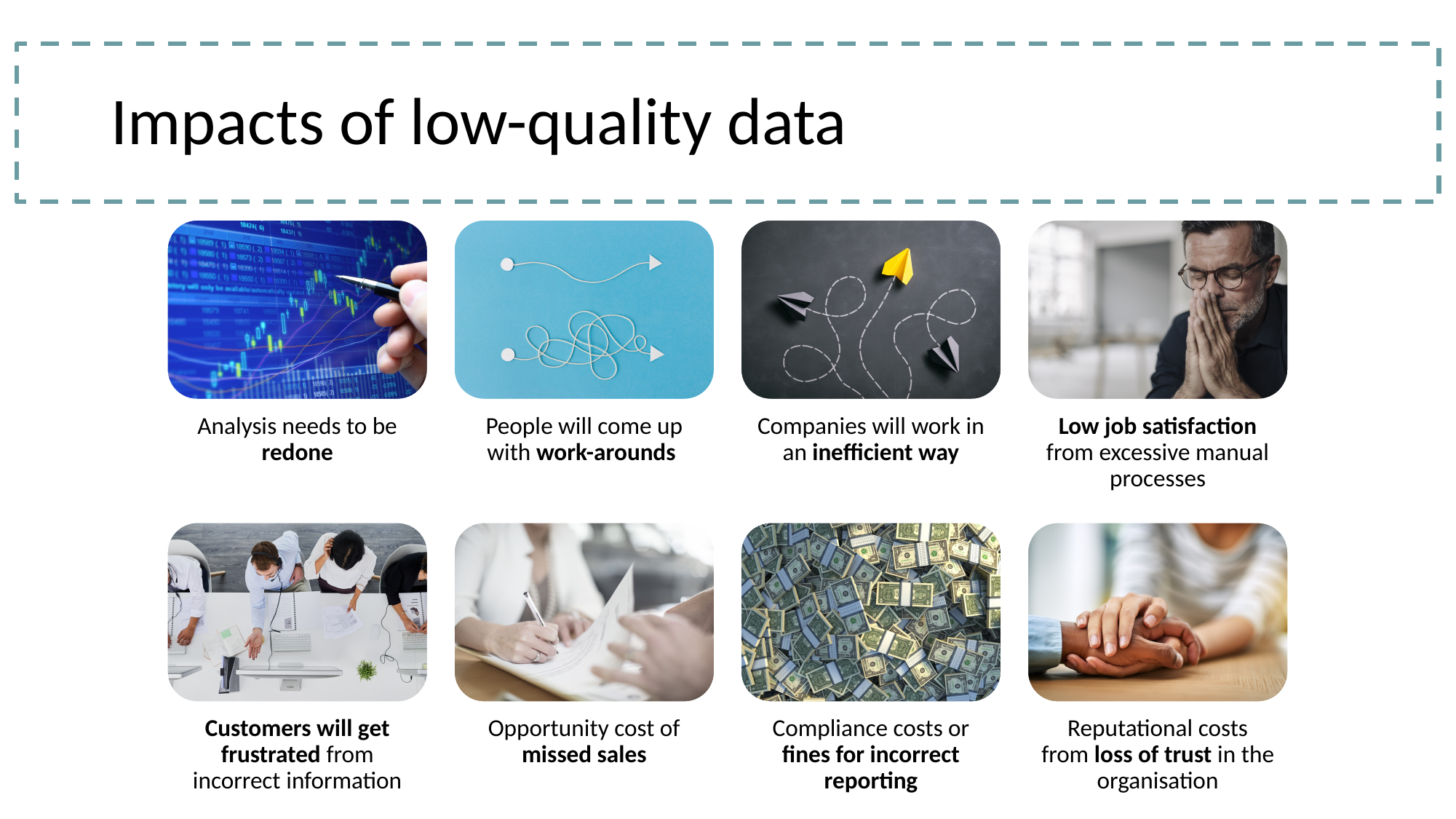

# Impacts of low-quality data
Analysis needs to be redone
People will come up with work-arounds
Companies will work in an inefficient way
Low job satisfaction from excessive manual processes
Customers will get frustrated from incorrect information
Opportunity cost of missed sales
Compliance costs or fines for incorrect reporting
Reputational costs from loss of trust in the organisation